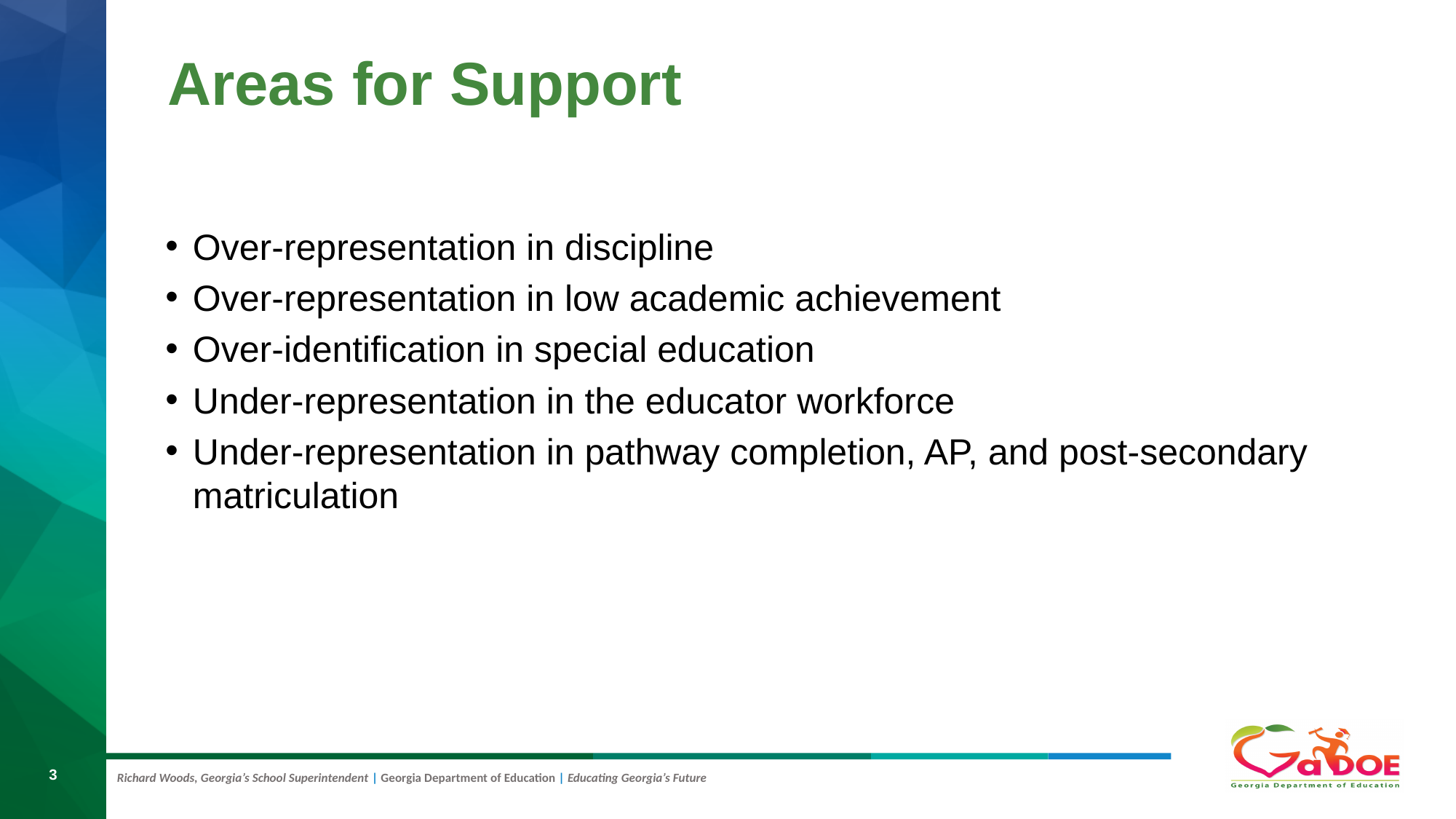

Areas for Support
Over-representation in discipline
Over-representation in low academic achievement
Over-identification in special education
Under-representation in the educator workforce
Under-representation in pathway completion, AP, and post-secondary matriculation